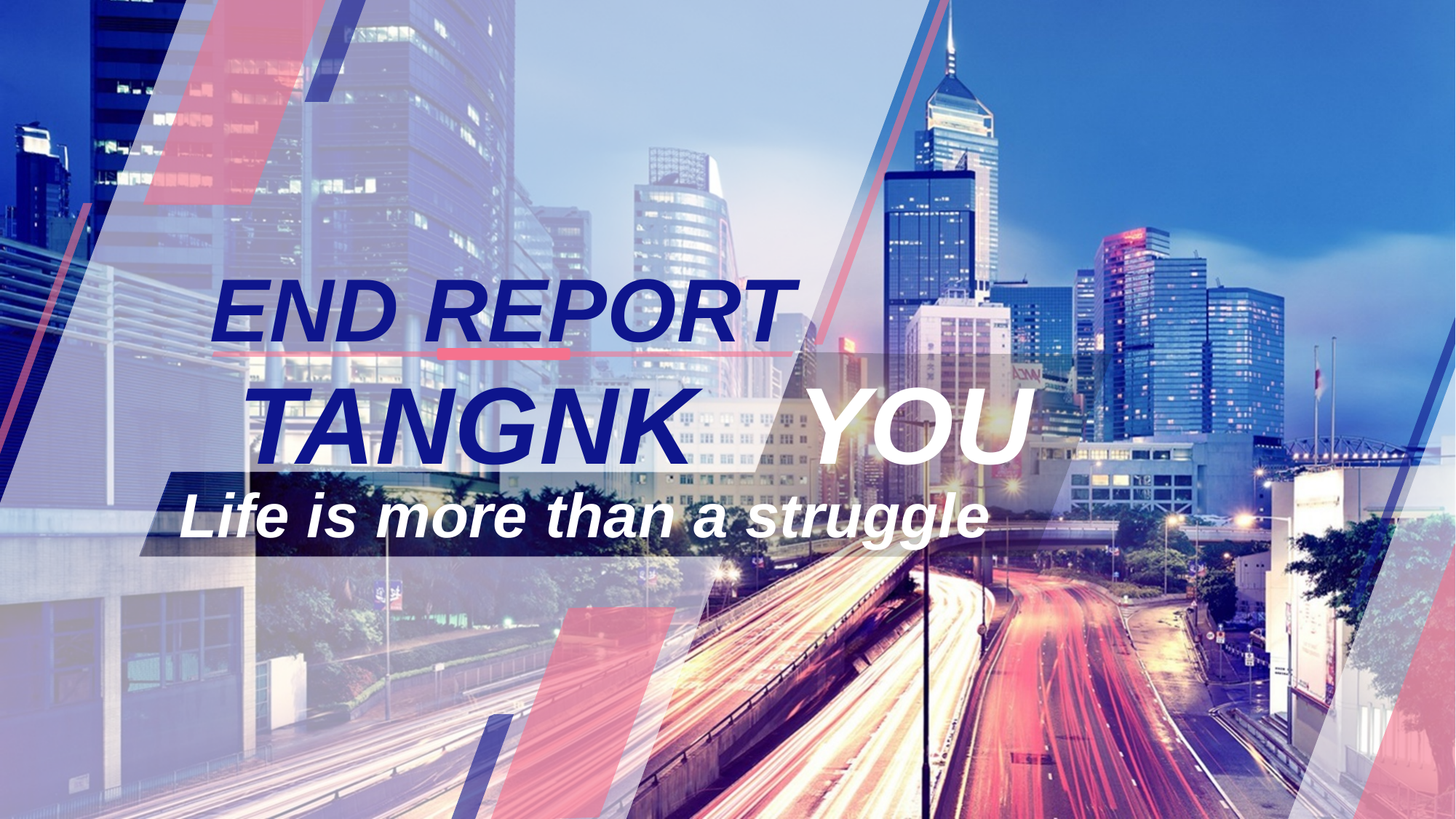

END REPORT

Life is more than a struggle
TANGNK
YOU